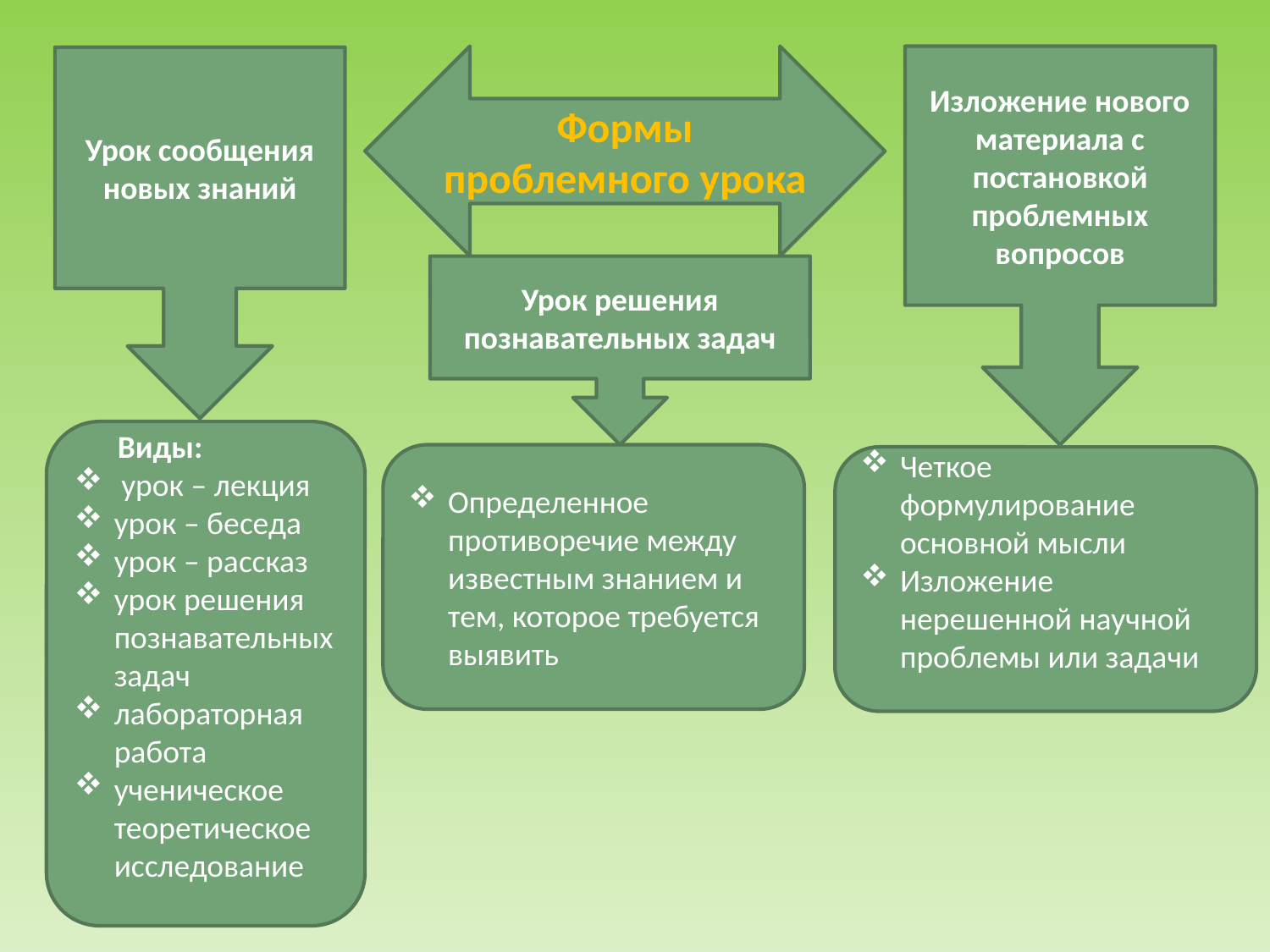

#
Формы проблемного урока
Изложение нового материала с постановкой проблемных вопросов
Урок сообщения новых знаний

Урок решения познавательных задач
      Виды:
 урок – лекция
урок – беседа
урок – рассказ
урок решения познавательных задач
лабораторная работа
ученическое теоретическое исследование
Определенное противоречие между известным знанием и тем, которое требуется выявить
Четкое формулирование основной мысли
Изложение нерешенной научной проблемы или задачи